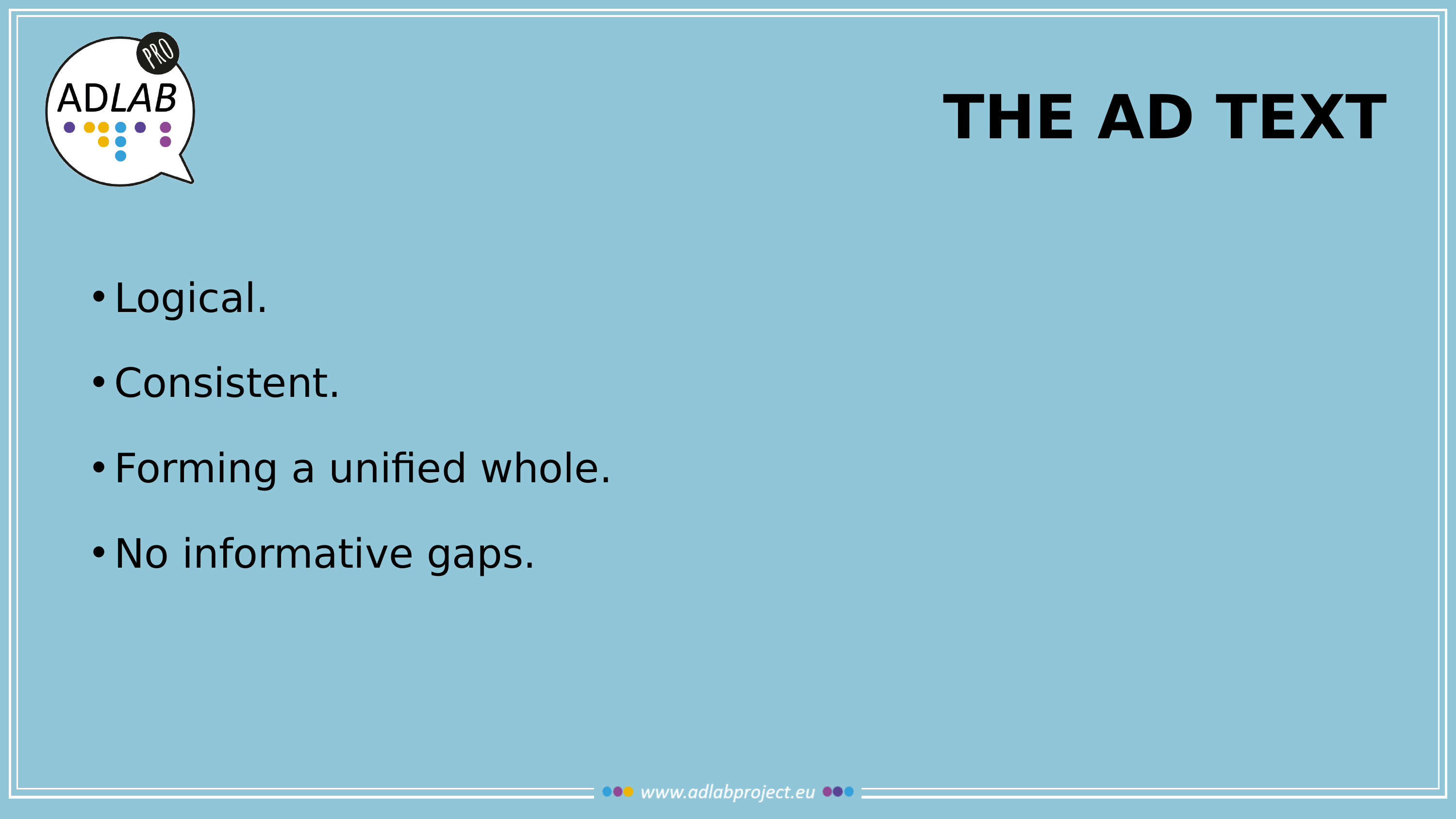

# The ad text
Logical.
Consistent.
Forming a unified whole.
No informative gaps.